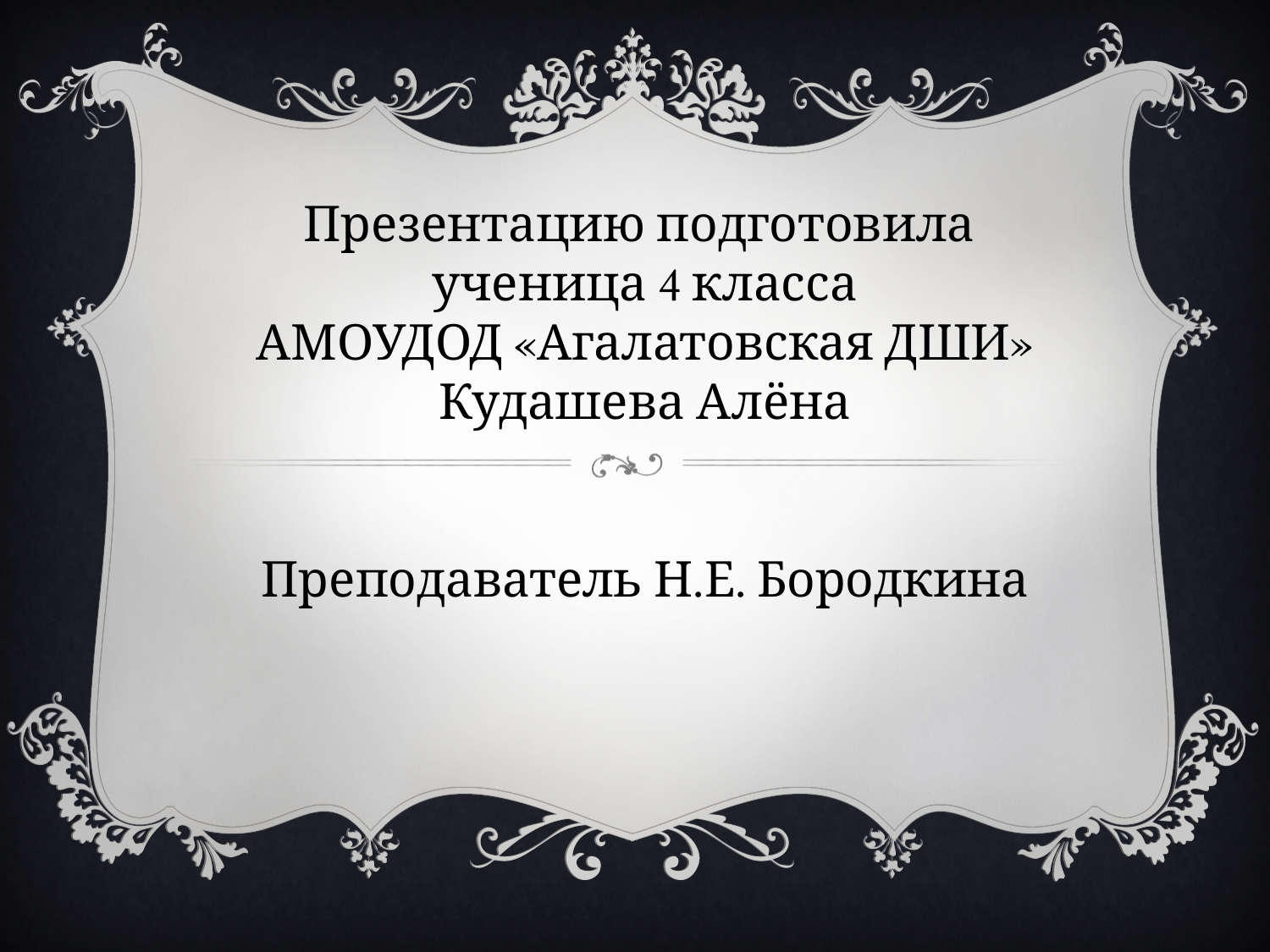

#
Презентацию подготовила
ученица 4 класса
АМОУДОД «Агалатовская ДШИ»
Кудашева Алёна

Преподаватель Н.Е. Бородкина